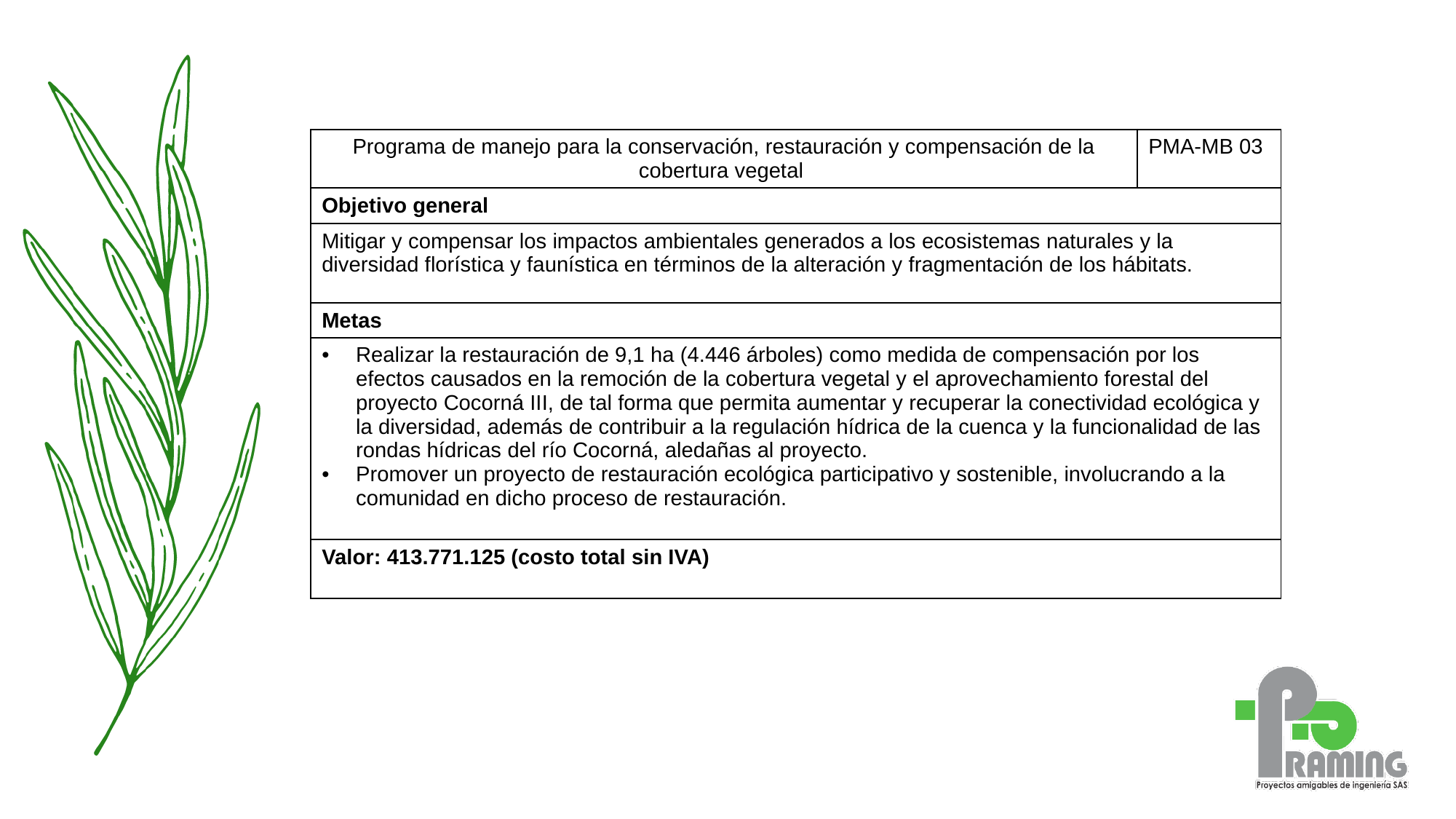

| Programa de manejo para la conservación, restauración y compensación de la cobertura vegetal | PMA-MB 03 |
| --- | --- |
| Objetivo general |  |
| Mitigar y compensar los impactos ambientales generados a los ecosistemas naturales y la diversidad florística y faunística en términos de la alteración y fragmentación de los hábitats. |  |
| Metas |  |
| Realizar la restauración de 9,1 ha (4.446 árboles) como medida de compensación por los efectos causados en la remoción de la cobertura vegetal y el aprovechamiento forestal del proyecto Cocorná III, de tal forma que permita aumentar y recuperar la conectividad ecológica y la diversidad, además de contribuir a la regulación hídrica de la cuenca y la funcionalidad de las rondas hídricas del río Cocorná, aledañas al proyecto. Promover un proyecto de restauración ecológica participativo y sostenible, involucrando a la comunidad en dicho proceso de restauración. |  |
| Valor: 413.771.125 (costo total sin IVA) |  |